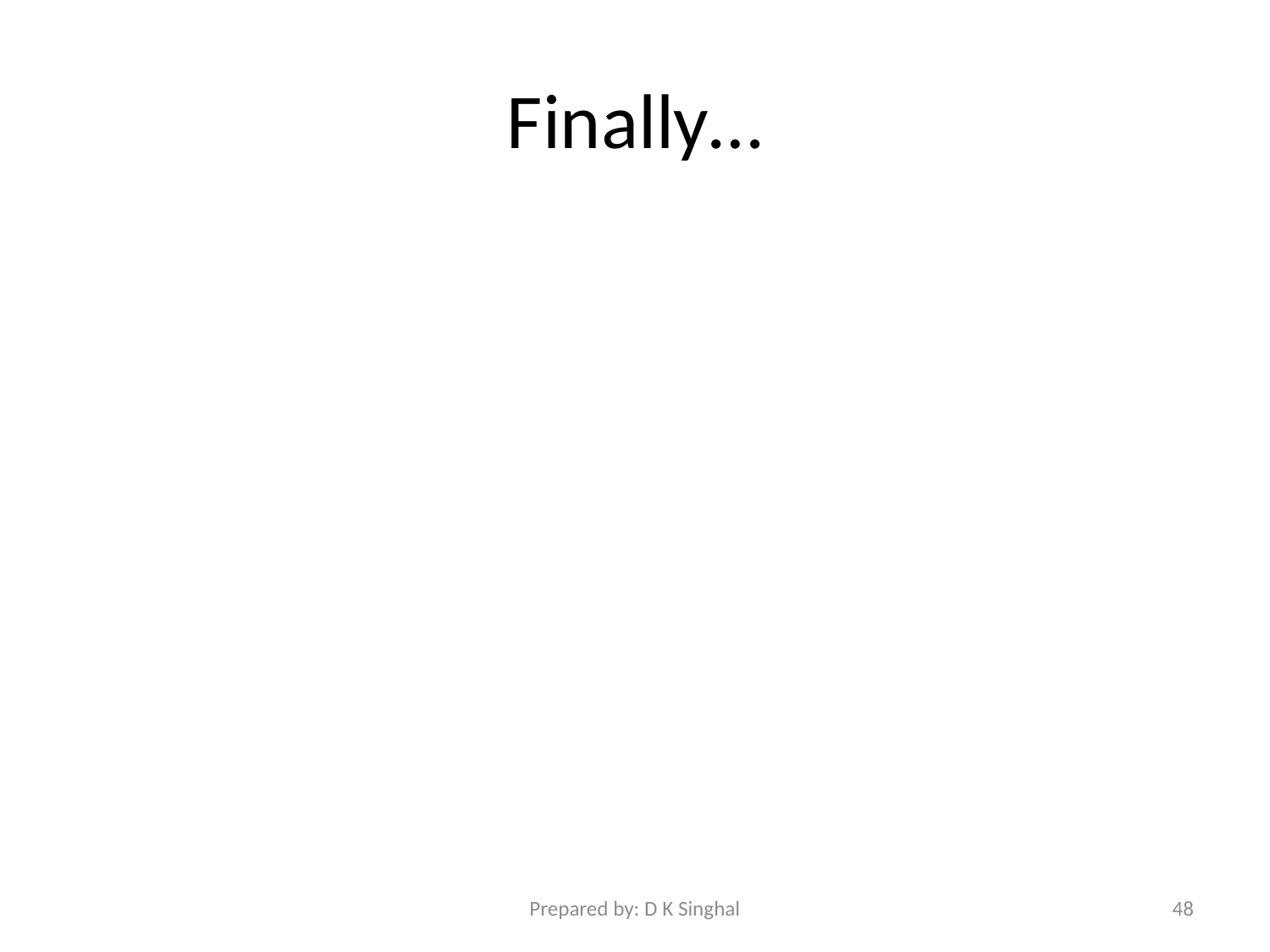

# Finally…

Prepared by: D K Singhal
48